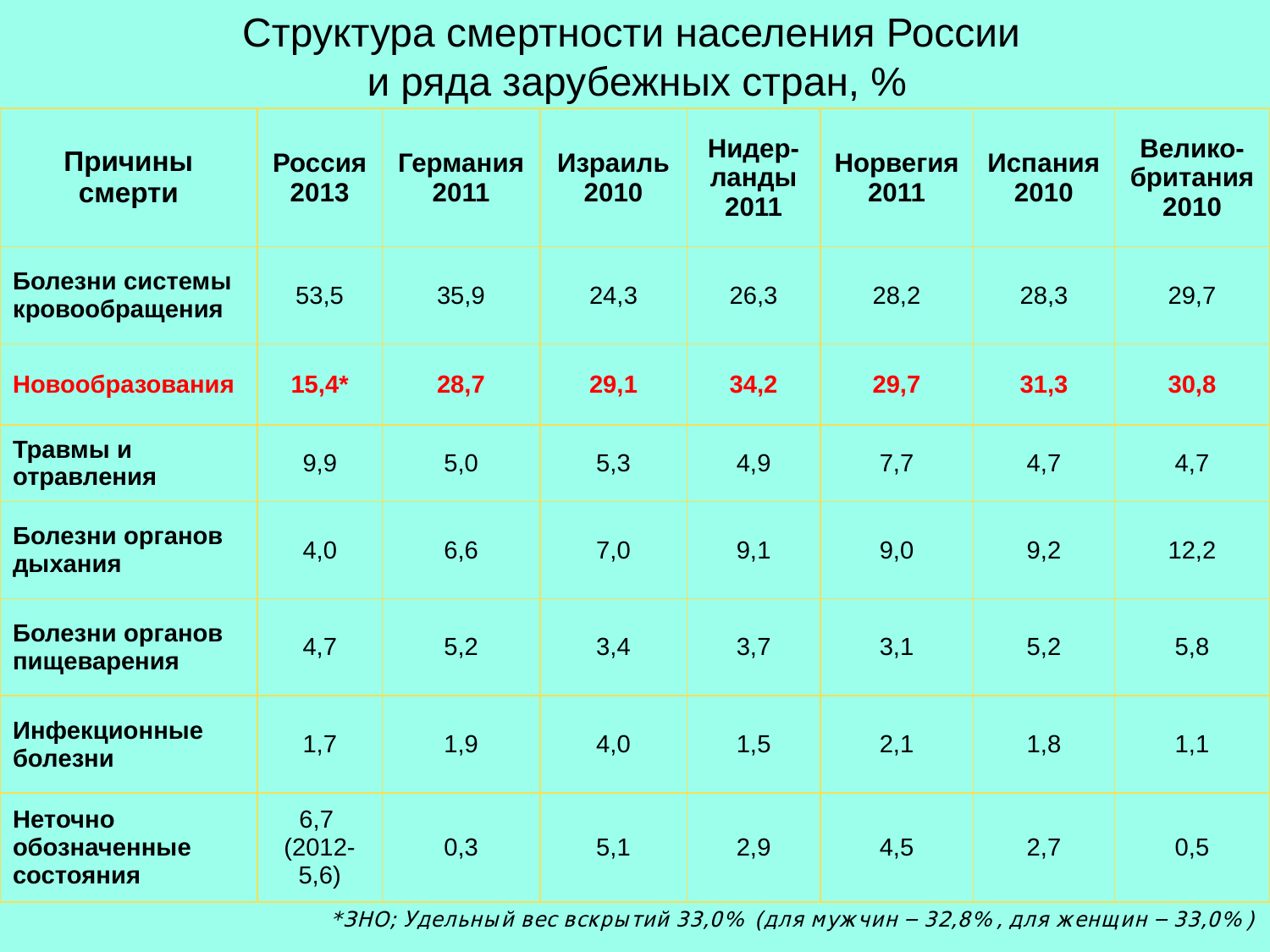

# Структура смертности населения России и ряда зарубежных стран, %
| Причины смерти | Россия 2013 | Германия 2011 | Израиль 2010 | Нидер-ланды 2011 | Норвегия 2011 | Испания 2010 | Велико-британия 2010 |
| --- | --- | --- | --- | --- | --- | --- | --- |
| Болезни системы кровообращения | 53,5 | 35,9 | 24,3 | 26,3 | 28,2 | 28,3 | 29,7 |
| Новообразования | 15,4\* | 28,7 | 29,1 | 34,2 | 29,7 | 31,3 | 30,8 |
| Травмы и отравления | 9,9 | 5,0 | 5,3 | 4,9 | 7,7 | 4,7 | 4,7 |
| Болезни органов дыхания | 4,0 | 6,6 | 7,0 | 9,1 | 9,0 | 9,2 | 12,2 |
| Болезни органов пищеварения | 4,7 | 5,2 | 3,4 | 3,7 | 3,1 | 5,2 | 5,8 |
| Инфекционные болезни | 1,7 | 1,9 | 4,0 | 1,5 | 2,1 | 1,8 | 1,1 |
| Неточно обозначенные состояния | 6,7 (2012-5,6) | 0,3 | 5,1 | 2,9 | 4,5 | 2,7 | 0,5 |

*ЗНО; Удельный вес вскрытий 33,0% (для мужчин – 32,8%, для женщин – 33,0%)